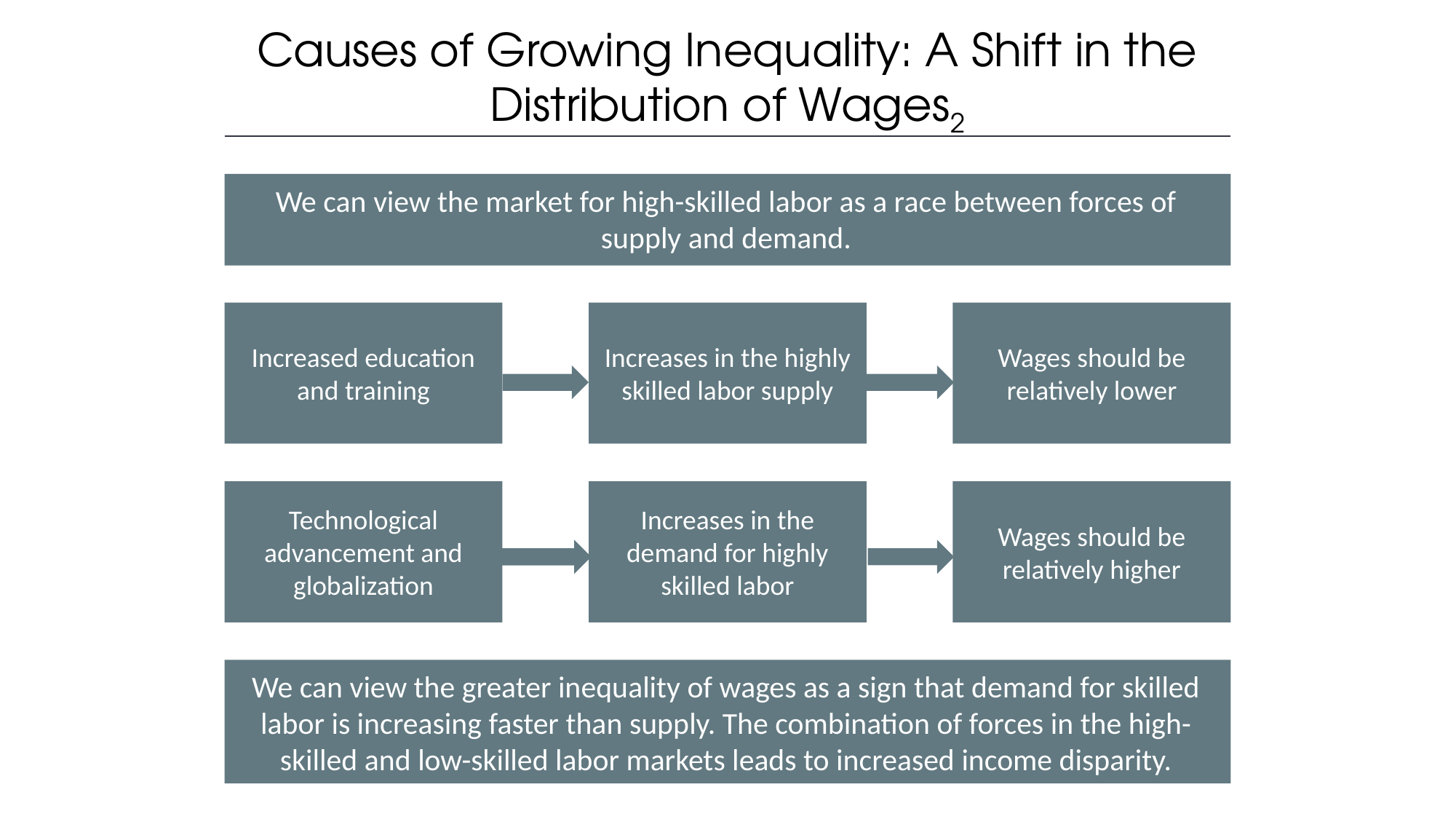

Causes of Growing Inequality: A Shift in the Distribution of Wages2

We can view the market for high-skilled labor as a race between forces of supply and demand.
Increased education and training
Increases in the highly skilled labor supply
Wages should be relatively lower

Technological advancement and globalization
Increases in the demand for highly skilled labor
Wages should be relatively higher

We can view the greater inequality of wages as a sign that demand for skilled labor is increasing faster than supply. The combination of forces in the high-skilled and low-skilled labor markets leads to increased income disparity.